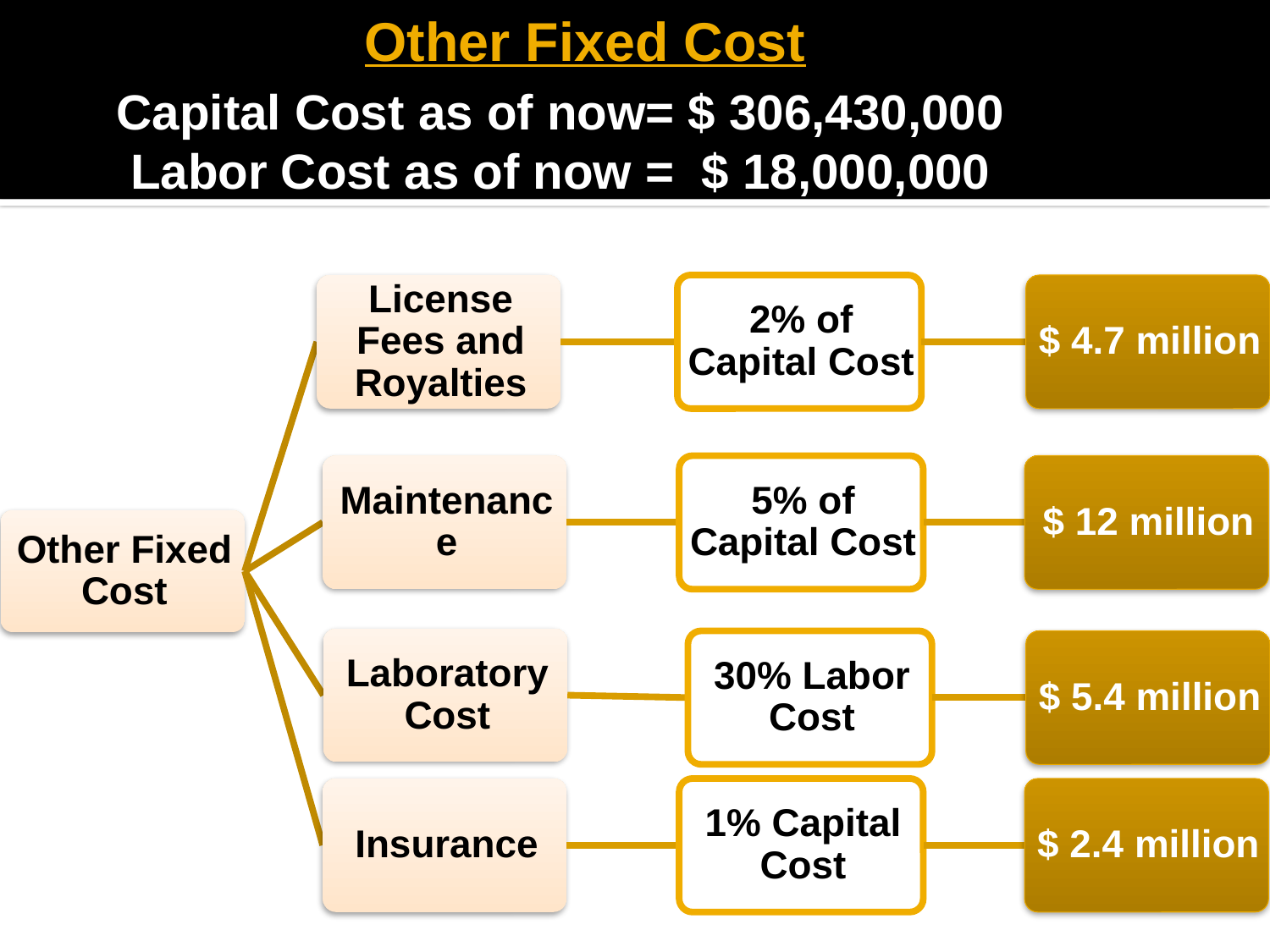

# Other Fixed Cost
Capital Cost as of now= $ 306,430,000
Labor Cost as of now =  $ 18,000,000
Other Fixed Cost

License Fees and Royalties

2% of Capital Cost

$ 4.7 million

Maintenance

5% of Capital Cost

$ 12 million

Laboratory Cost

30% Labor Cost

$ 5.4 million

Insurance

1% Capital Cost

$ 2.4 million